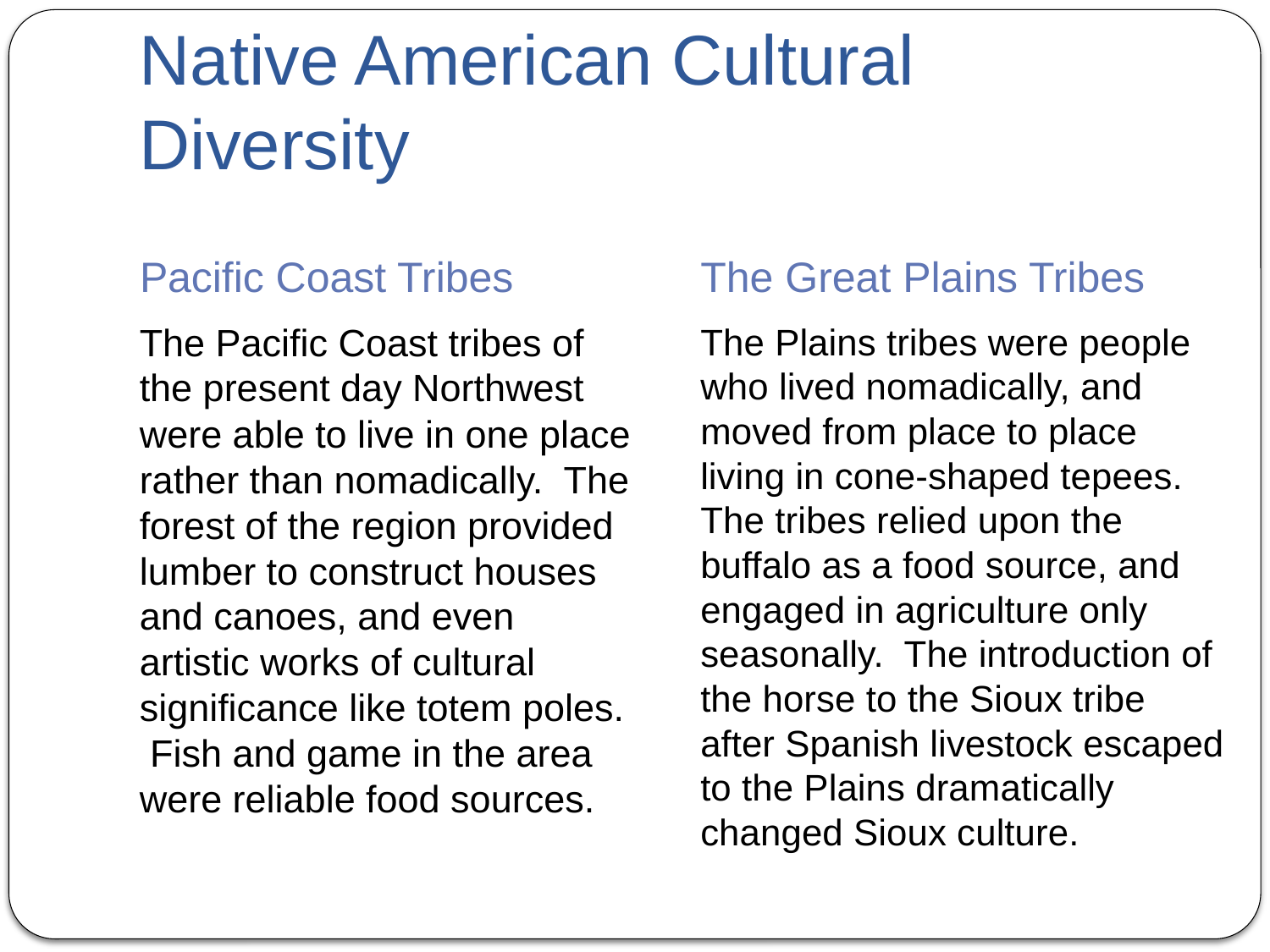

# Native American Cultural Diversity
Pacific Coast Tribes
The Great Plains Tribes
The Pacific Coast tribes of the present day Northwest were able to live in one place rather than nomadically.  The forest of the region provided lumber to construct houses and canoes, and even artistic works of cultural significance like totem poles.  Fish and game in the area were reliable food sources.
The Plains tribes were people who lived nomadically, and moved from place to place living in cone-shaped tepees.  The tribes relied upon the buffalo as a food source, and engaged in agriculture only seasonally.  The introduction of the horse to the Sioux tribe after Spanish livestock escaped to the Plains dramatically changed Sioux culture.